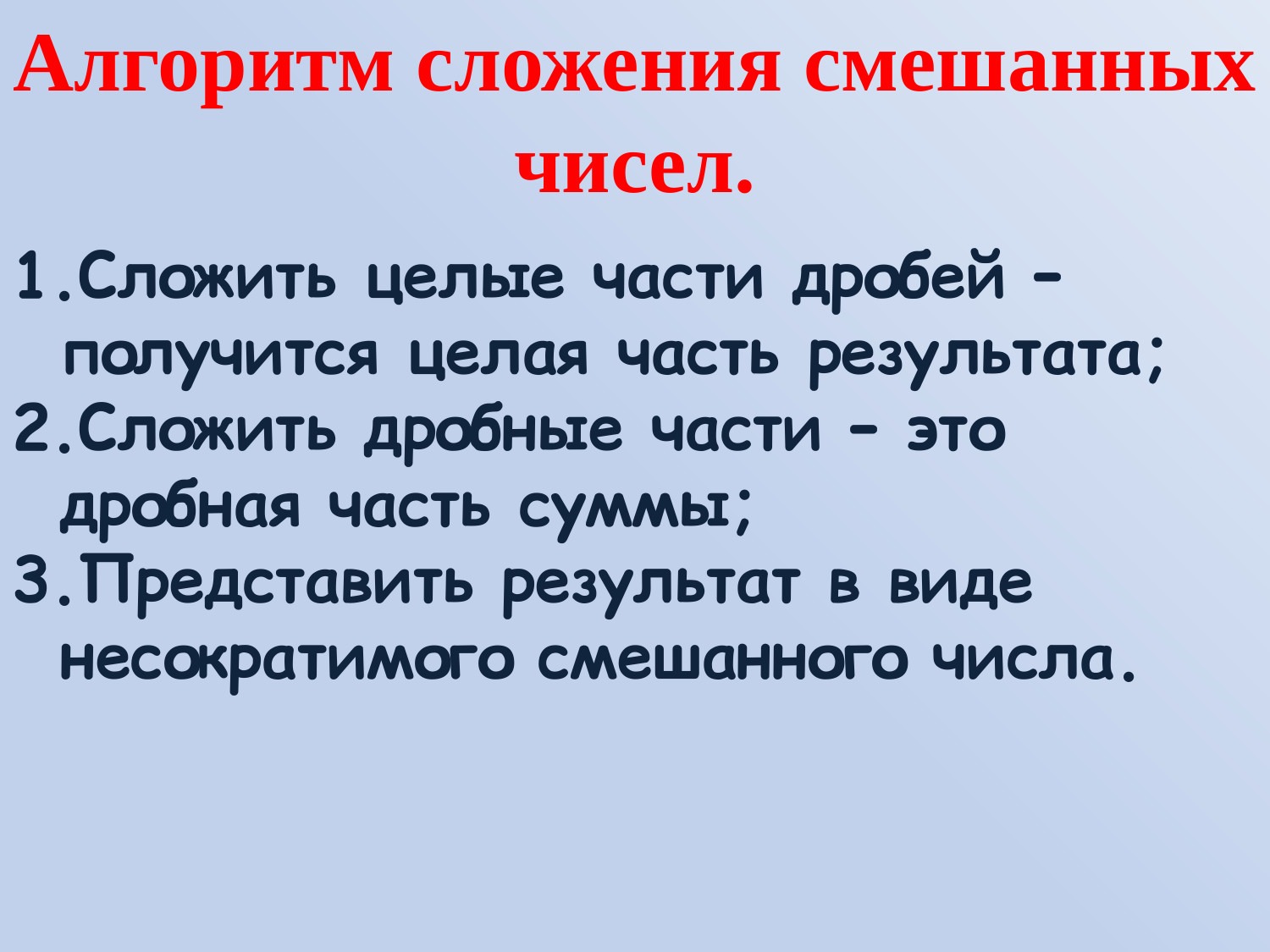

Алгоритм сложения смешанных чисел.
Сложить целые части дробей – получится целая часть результата;
Сложить дробные части – это дробная часть суммы;
Представить результат в виде несократимого смешанного числа.